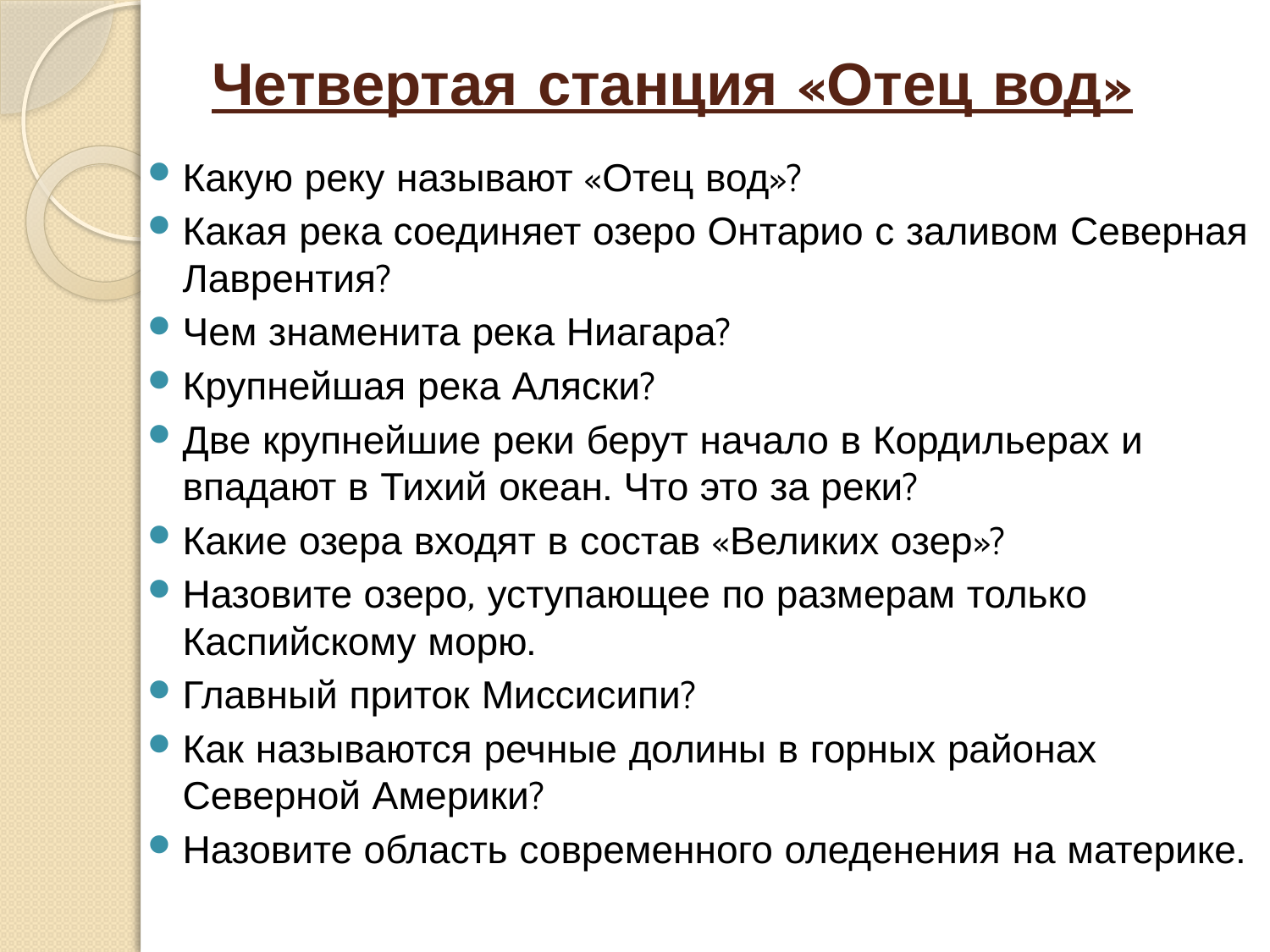

# Четвертая станция «Отец вод»
Какую реку называют «Отец вод»?
Какая река соединяет озеро Онтарио с заливом Северная Лаврентия?
Чем знаменита река Ниагара?
Крупнейшая река Аляски?
Две крупнейшие реки берут начало в Кордильерах и впадают в Тихий океан. Что это за реки?
Какие озера входят в состав «Великих озер»?
Назовите озеро, уступающее по размерам только Каспийскому морю.
Главный приток Миссисипи?
Как называются речные долины в горных районах Северной Америки?
Назовите область современного оледенения на материке.